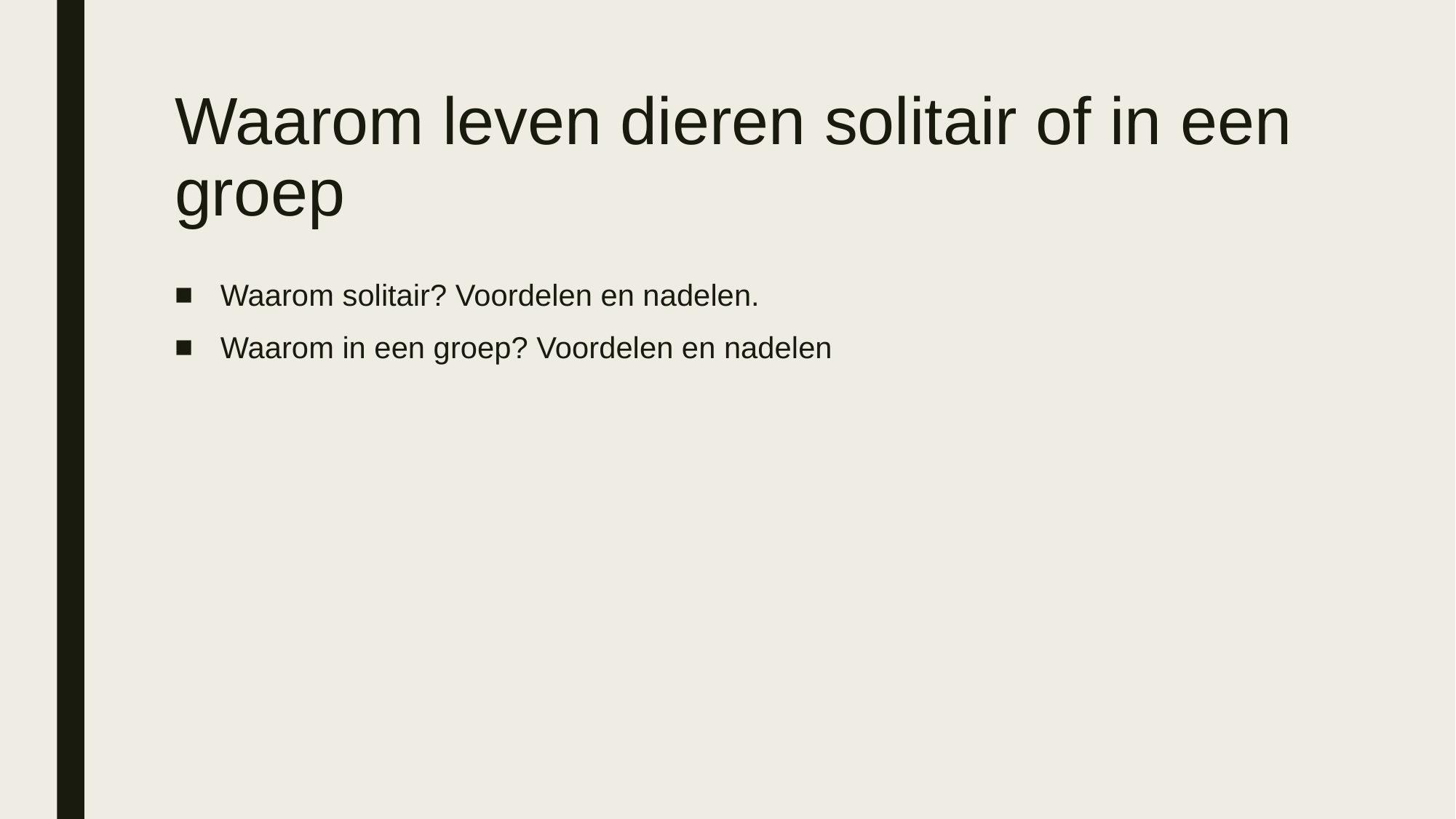

# Waarom leven dieren solitair of in een groep
Waarom solitair? Voordelen en nadelen.
Waarom in een groep? Voordelen en nadelen